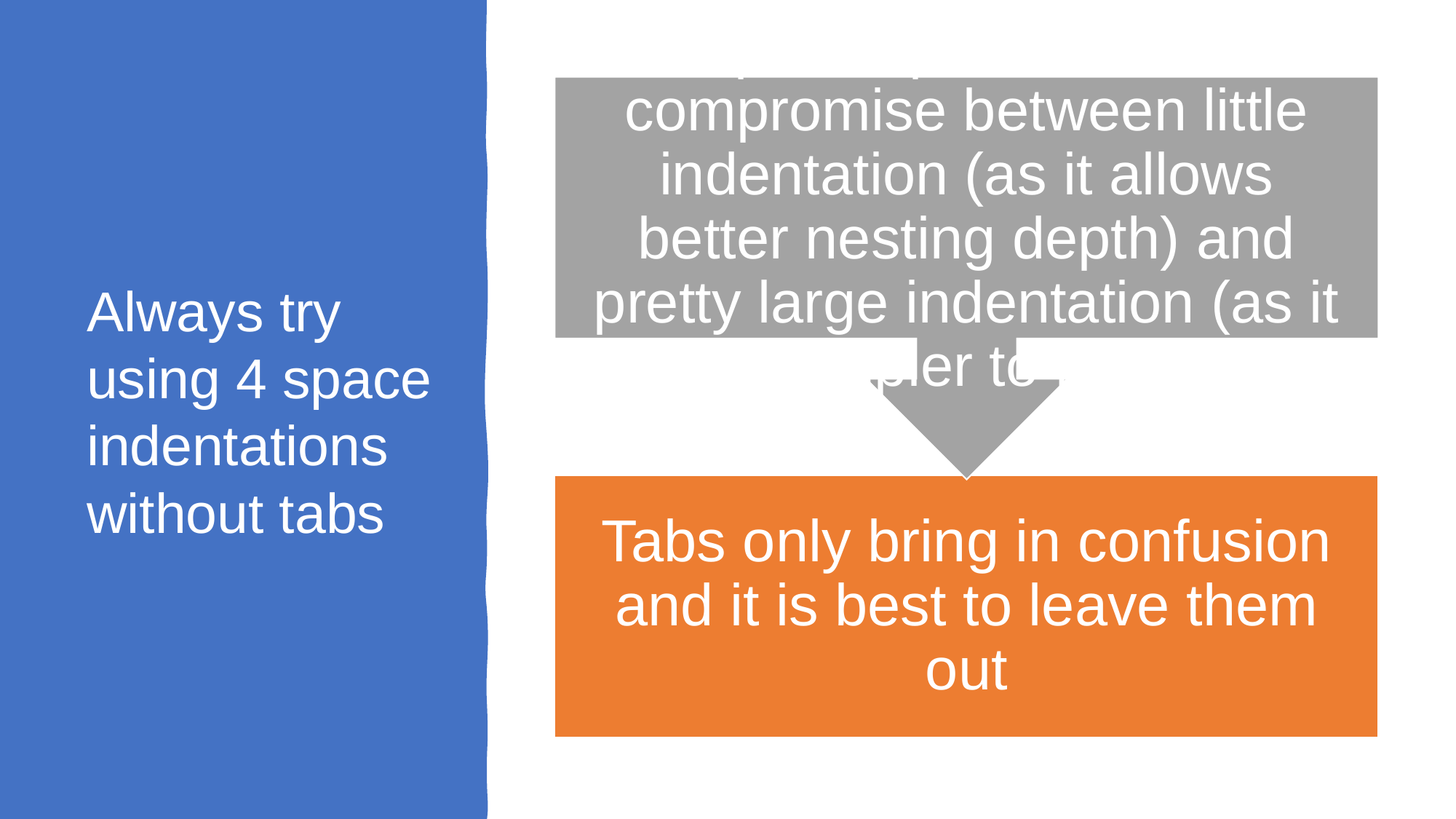

Tabs only bring in confusion and it is best to leave them out
4 spaces provide a nice compromise between little indentation (as it allows better nesting depth) and pretty large indentation (as it is simpler to read).
# Always try using 4 space indentations without tabs